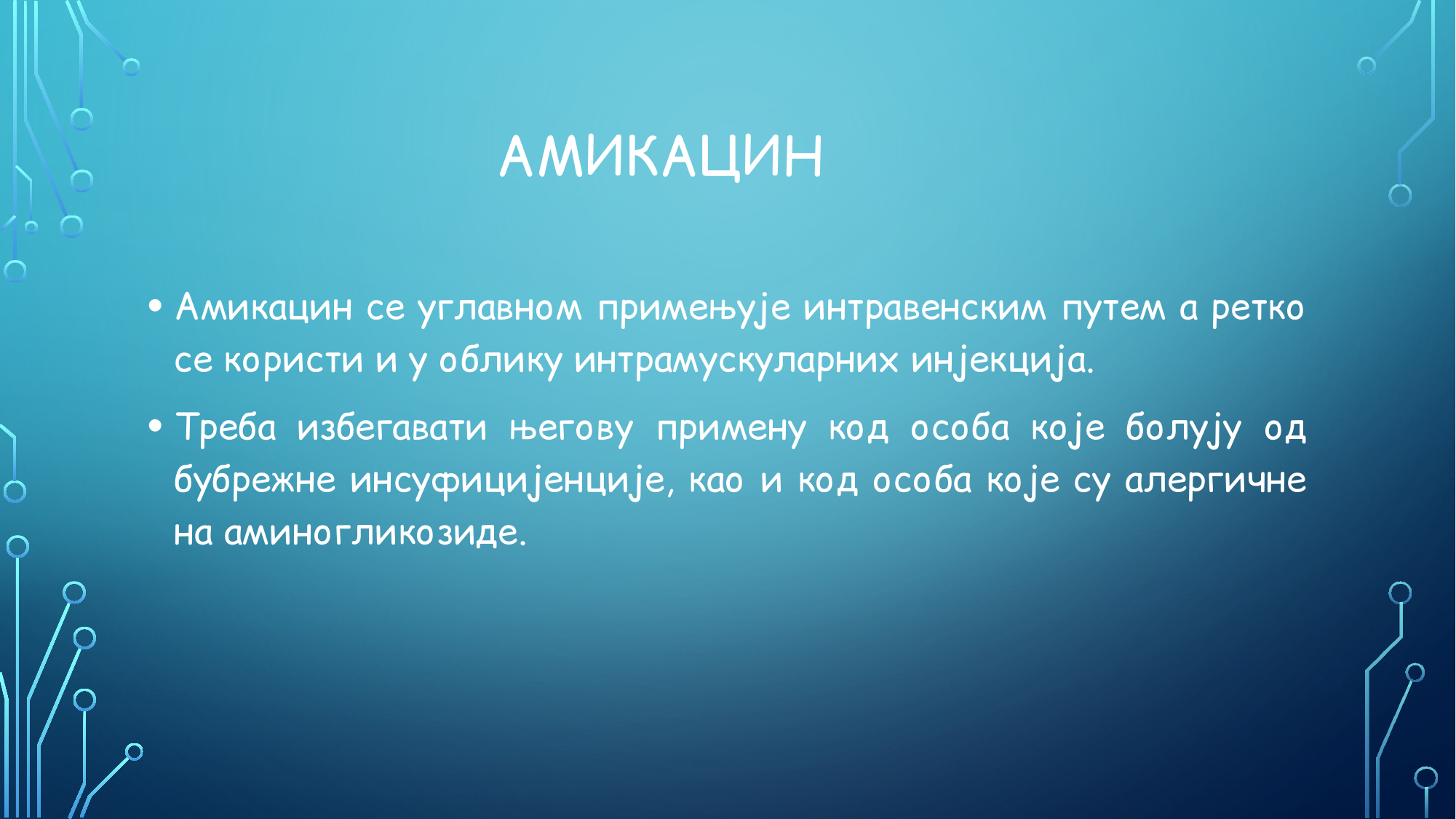

# Амикацин
Амикацин се углавном примењује интравенским путем а ретко се користи и у облику интрамускуларних инјекција.
Треба избегавати његову примену код особа које болују од бубрежне инсуфицијенције, као и код особа које су алергичне на аминогликозиде.